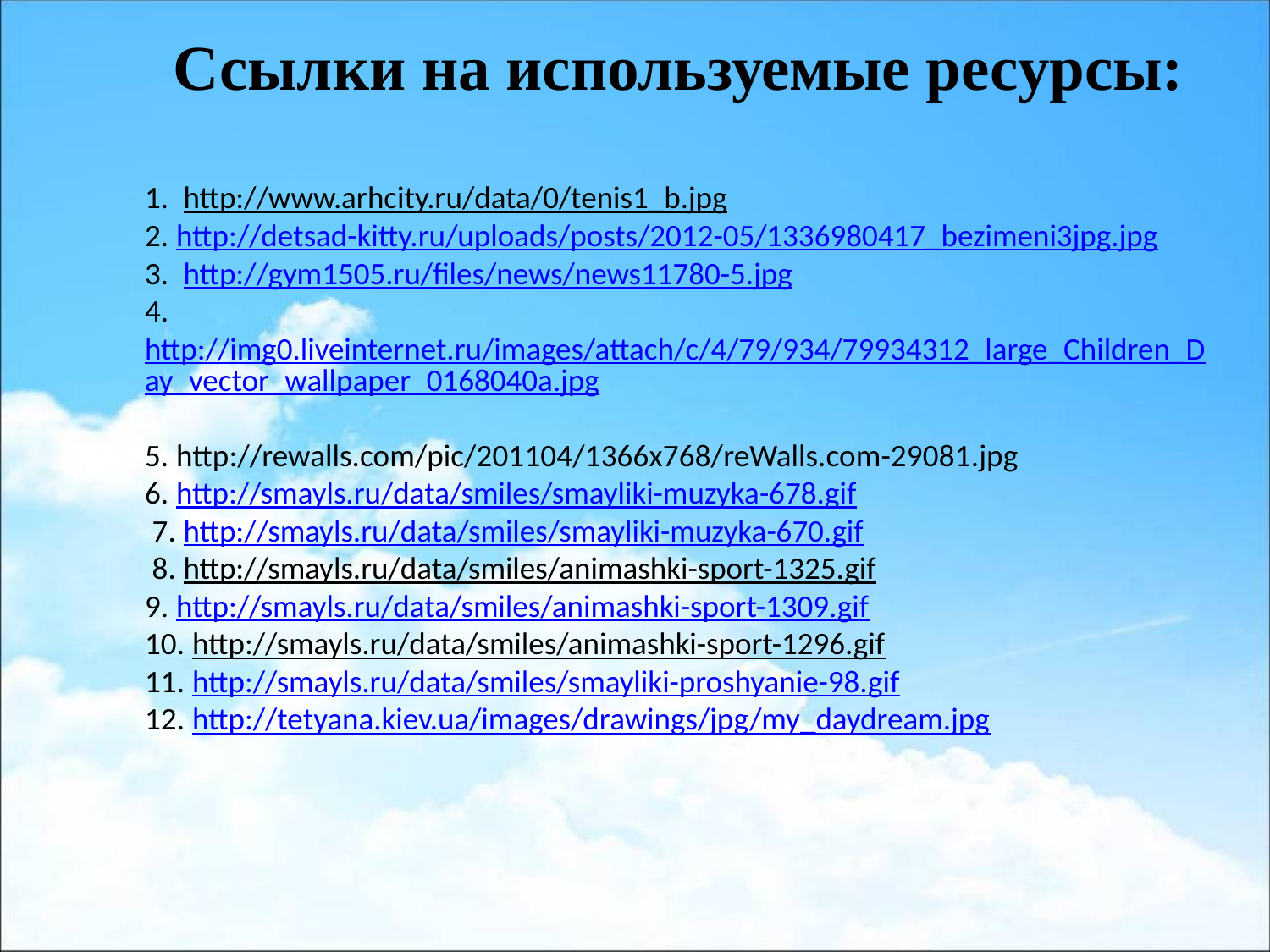

Ссылки на используемые ресурсы:
# 1.  http://www.arhcity.ru/data/0/tenis1_b.jpg 2. http://detsad-kitty.ru/uploads/posts/2012-05/1336980417_bezimeni3jpg.jpg 3.  http://gym1505.ru/files/news/news11780-5.jpg 4.http://img0.liveinternet.ru/images/attach/c/4/79/934/79934312_large_Children_Day_vector_wallpaper_0168040a.jpg 5. http://rewalls.com/pic/201104/1366x768/reWalls.com-29081.jpg 6. http://smayls.ru/data/smiles/smayliki-muzyka-678.gif 7. http://smayls.ru/data/smiles/smayliki-muzyka-670.gif 8. http://smayls.ru/data/smiles/animashki-sport-1325.gif 9. http://smayls.ru/data/smiles/animashki-sport-1309.gif 10. http://smayls.ru/data/smiles/animashki-sport-1296.gif 11. http://smayls.ru/data/smiles/smayliki-proshyanie-98.gif 12. http://tetyana.kiev.ua/images/drawings/jpg/my_daydream.jpg